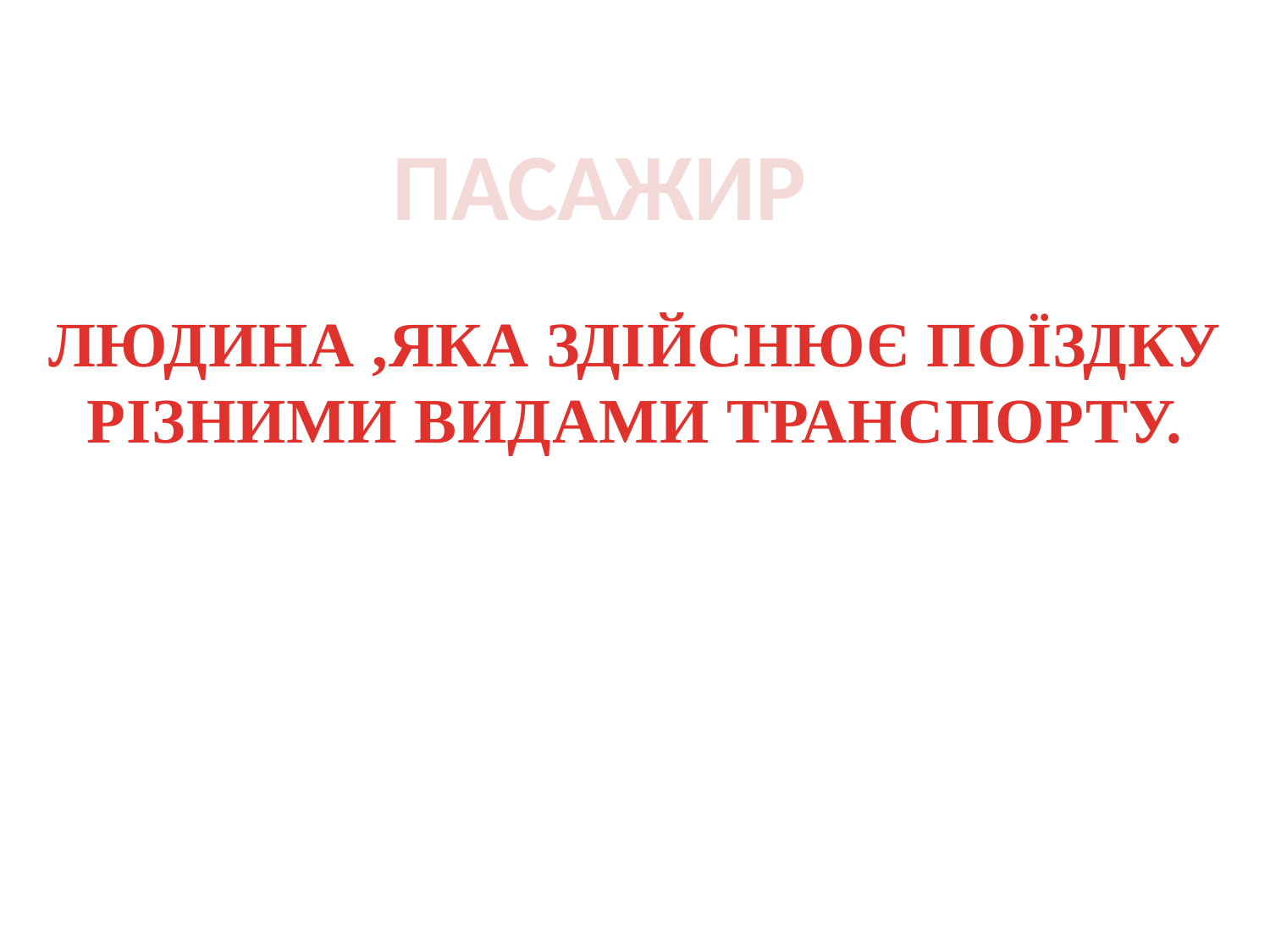

ПАСАЖИР
ЛЮДИНА ,ЯКА ЗДІЙСНЮЄ ПОЇЗДКУ
РІЗНИМИ ВИДАМИ ТРАНСПОРТУ.